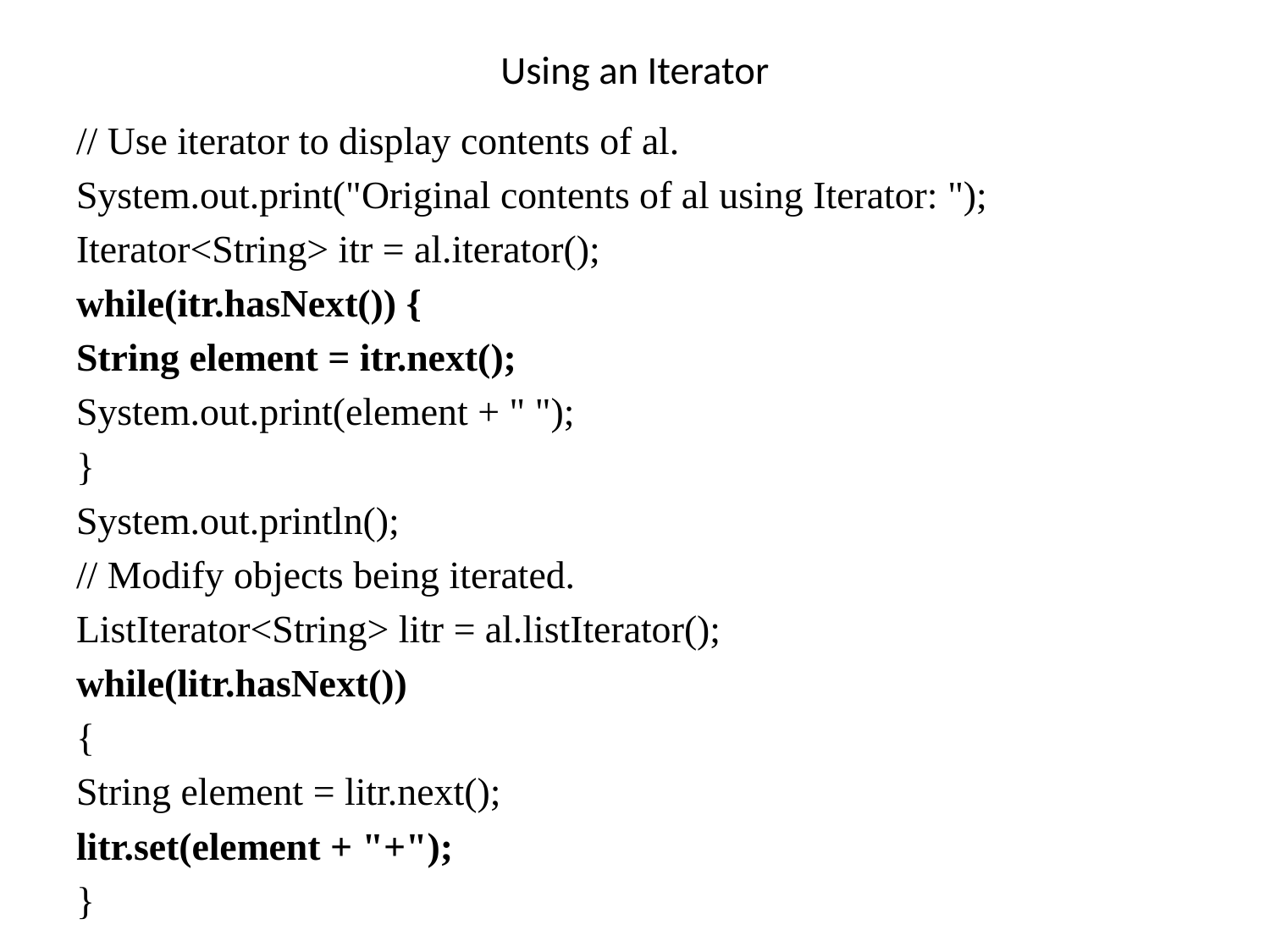

# Using an Iterator
// Use iterator to display contents of al.
System.out.print("Original contents of al using Iterator: ");
Iterator<String> itr = al.iterator();
while(itr.hasNext()) {
String element = itr.next();
System.out.print(element + " ");
}
System.out.println();
// Modify objects being iterated.
ListIterator<String> litr = al.listIterator();
while(litr.hasNext())
{
String element = litr.next();
litr.set(element + "+");
}